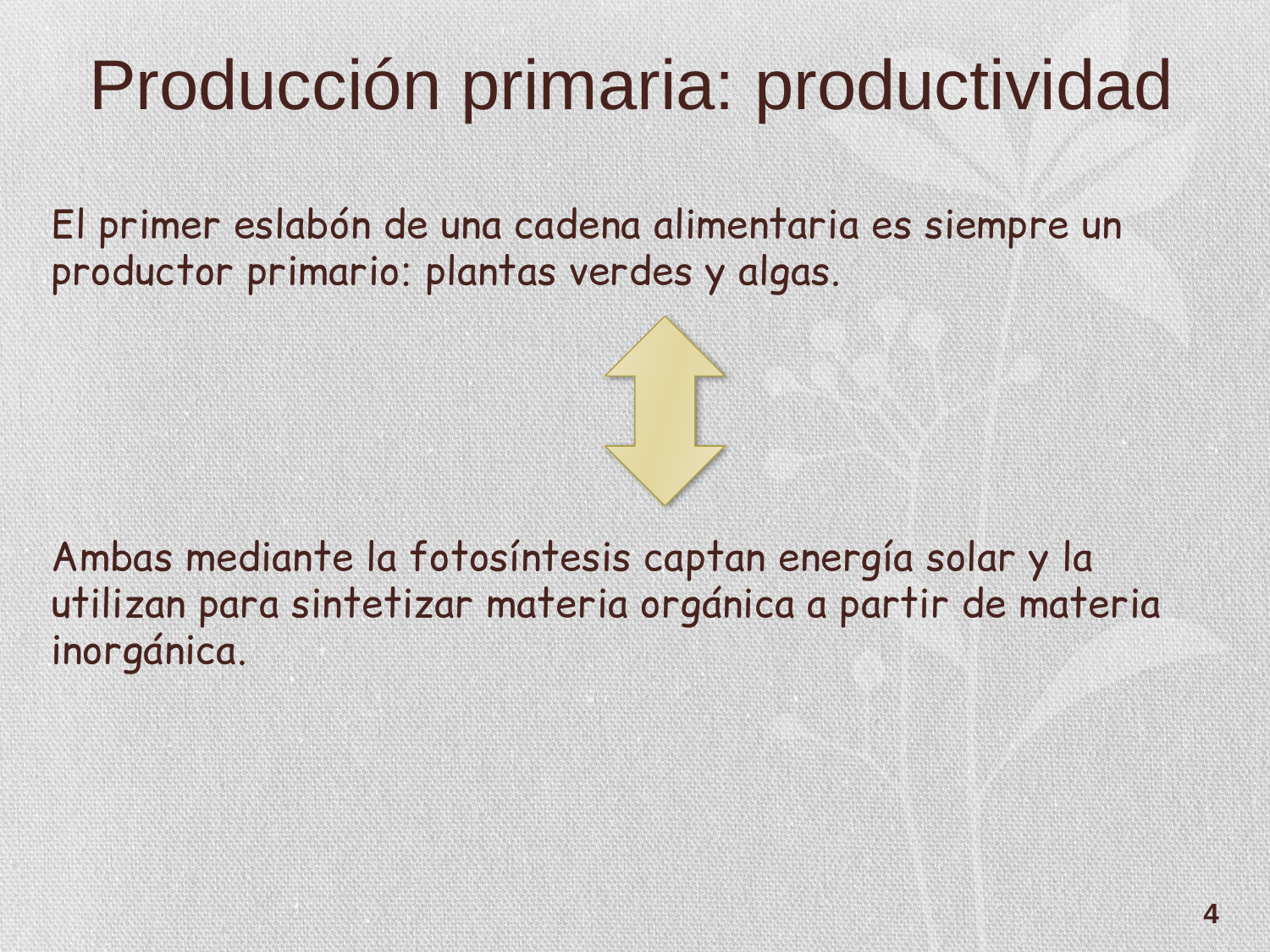

# Producción primaria: productividad

El primer eslabón de una cadena alimentaria es siempre un productor primario: plantas verdes y algas.

Ambas mediante la fotosíntesis captan energía solar y la utilizan para sintetizar materia orgánica a partir de materia inorgánica.

4